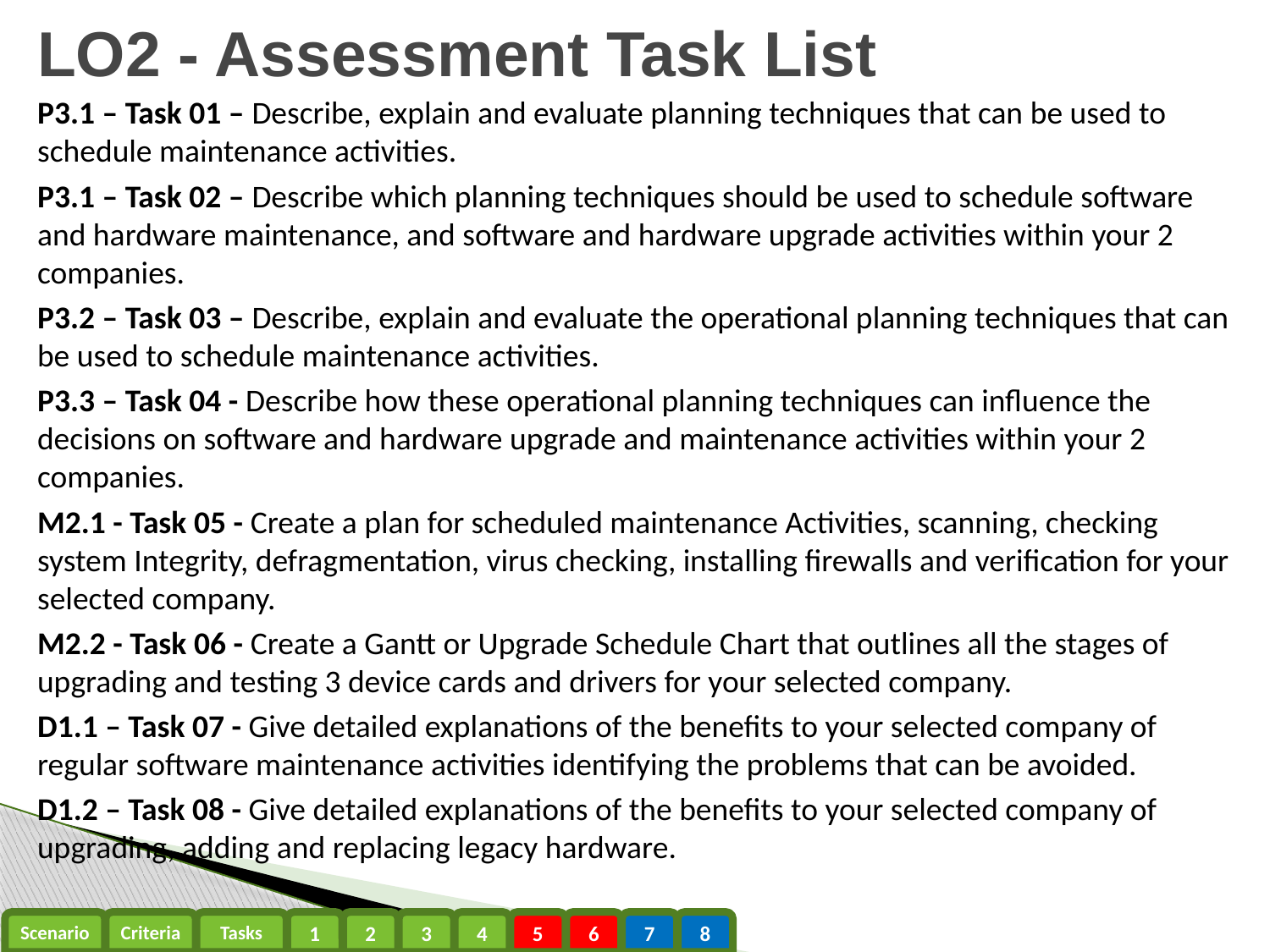

# LO2 - Assessment Task List
P3.1 – Task 01 – Describe, explain and evaluate planning techniques that can be used to schedule maintenance activities.
P3.1 – Task 02 – Describe which planning techniques should be used to schedule software and hardware maintenance, and software and hardware upgrade activities within your 2 companies.
P3.2 – Task 03 – Describe, explain and evaluate the operational planning techniques that can be used to schedule maintenance activities.
P3.3 – Task 04 - Describe how these operational planning techniques can influence the decisions on software and hardware upgrade and maintenance activities within your 2 companies.
M2.1 - Task 05 - Create a plan for scheduled maintenance Activities, scanning, checking system Integrity, defragmentation, virus checking, installing firewalls and verification for your selected company.
M2.2 - Task 06 - Create a Gantt or Upgrade Schedule Chart that outlines all the stages of upgrading and testing 3 device cards and drivers for your selected company.
D1.1 – Task 07 - Give detailed explanations of the benefits to your selected company of regular software maintenance activities identifying the problems that can be avoided.
D1.2 – Task 08 - Give detailed explanations of the benefits to your selected company of upgrading, adding and replacing legacy hardware.